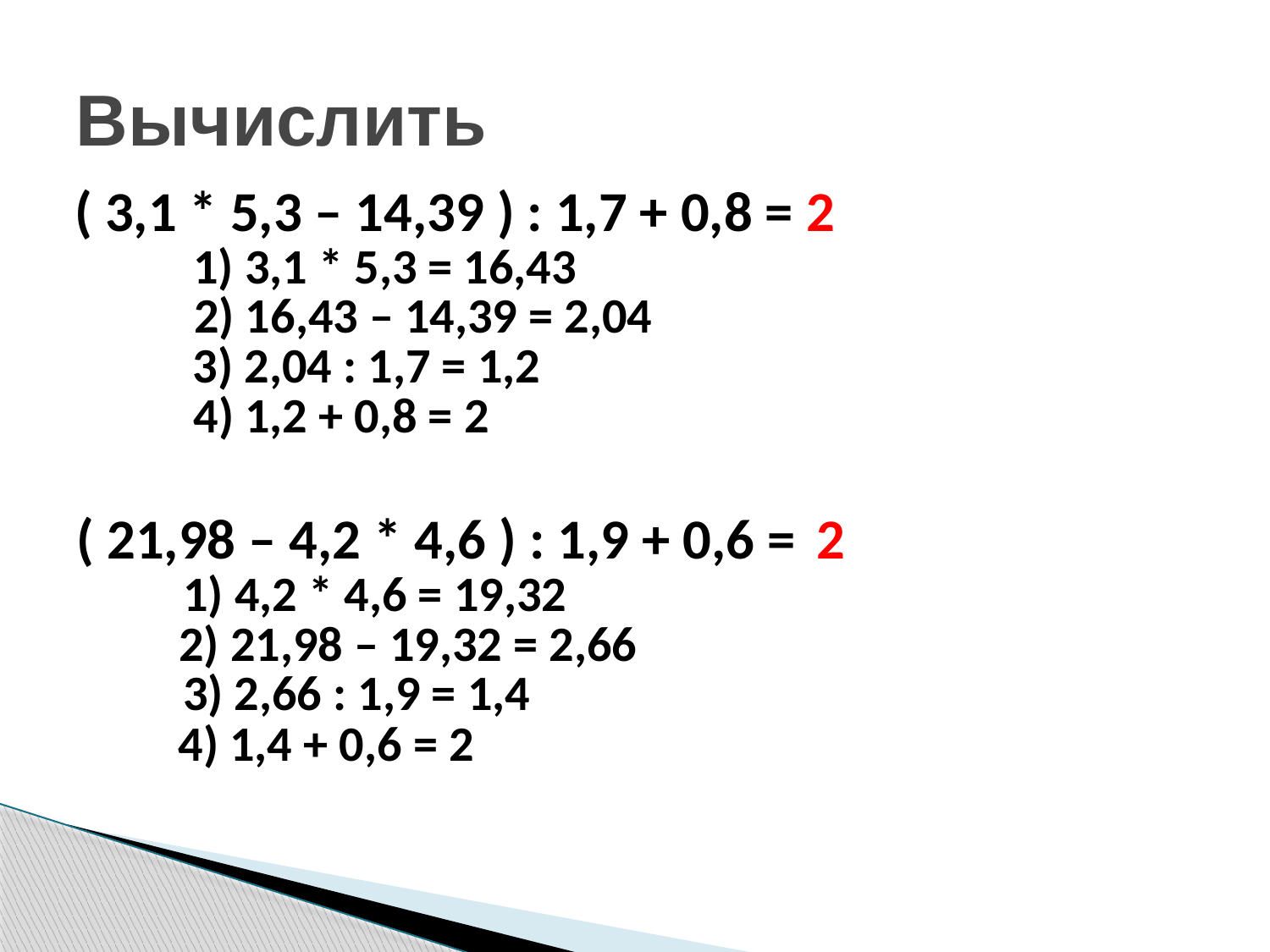

# Вычислить
( 3,1 * 5,3 – 14,39 ) : 1,7 + 0,8 =
2
1) 3,1 * 5,3 = 16,43
2) 16,43 – 14,39 = 2,04
3) 2,04 : 1,7 = 1,2
4) 1,2 + 0,8 = 2
( 21,98 – 4,2 * 4,6 ) : 1,9 + 0,6 =
2
1) 4,2 * 4,6 = 19,32
2) 21,98 – 19,32 = 2,66
3) 2,66 : 1,9 = 1,4
4) 1,4 + 0,6 = 2